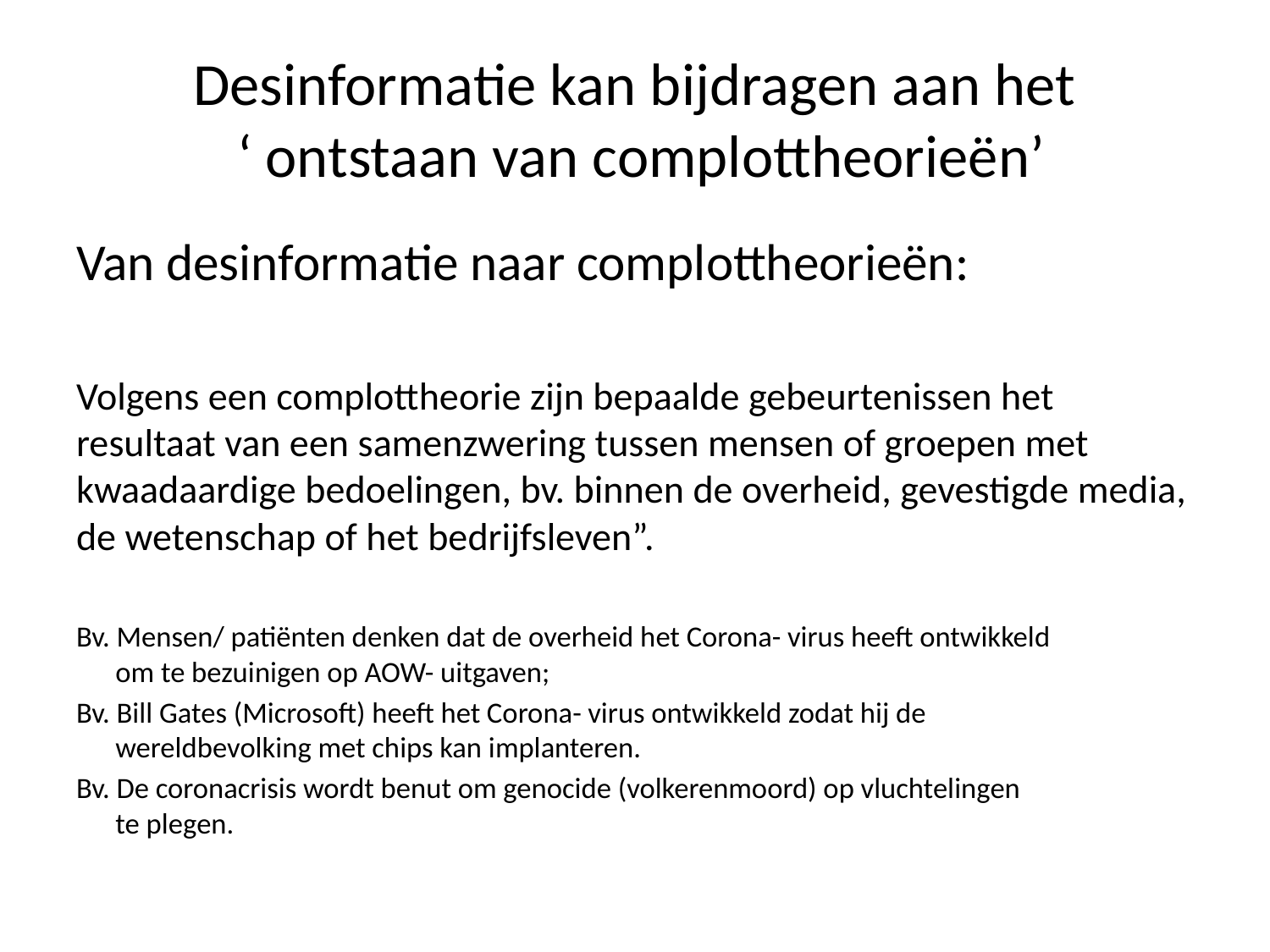

# Desinformatie kan bijdragen aan het ‘ ontstaan van complottheorieën’
Van desinformatie naar complottheorieën:

Volgens een complottheorie zijn bepaalde gebeurtenissen het resultaat van een samenzwering tussen mensen of groepen met kwaadaardige bedoelingen, bv. binnen de overheid, gevestigde media, de wetenschap of het bedrijfsleven”.

Bv. Mensen/ patiënten denken dat de overheid het Corona- virus heeft ontwikkeld
      om te bezuinigen op AOW- uitgaven;
Bv. Bill Gates (Microsoft) heeft het Corona- virus ontwikkeld zodat hij de
      wereldbevolking met chips kan implanteren.
Bv. De coronacrisis wordt benut om genocide (volkerenmoord) op vluchtelingen
      te plegen.